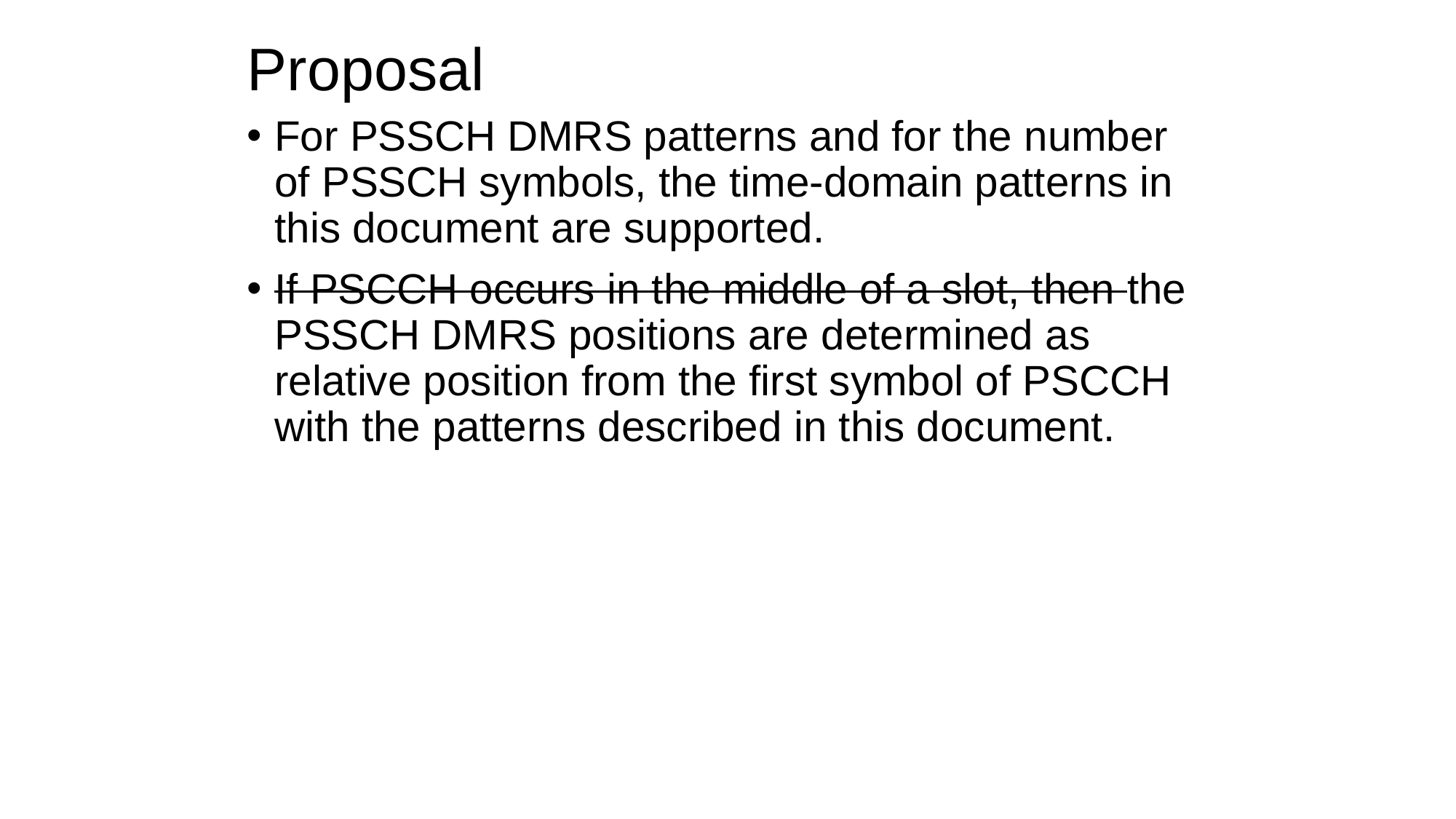

# Proposal
For PSSCH DMRS patterns and for the number of PSSCH symbols, the time-domain patterns in this document are supported.
If PSCCH occurs in the middle of a slot, then the PSSCH DMRS positions are determined as relative position from the first symbol of PSCCH with the patterns described in this document.